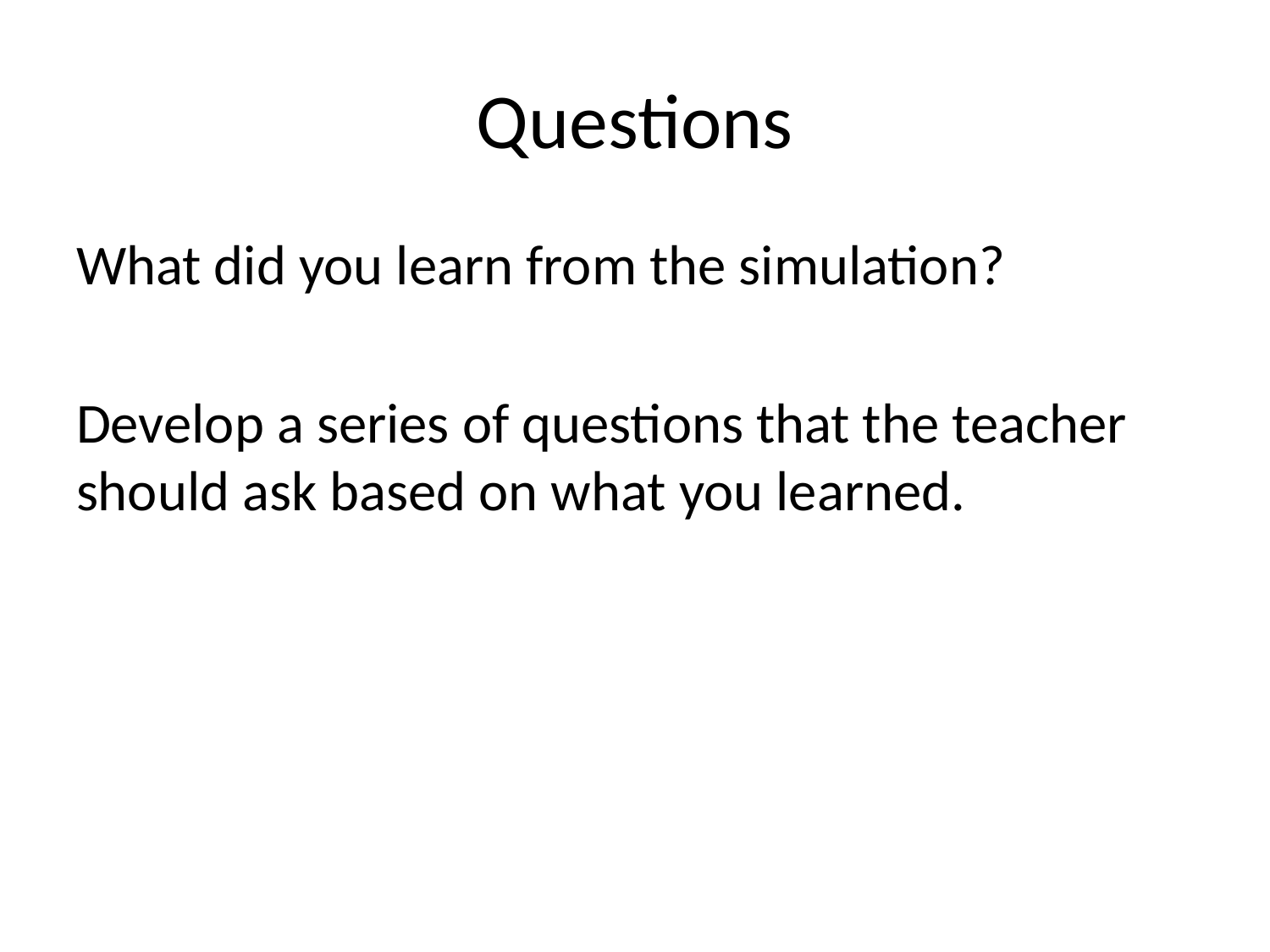

# Questions
What did you learn from the simulation?

Develop a series of questions that the teacher should ask based on what you learned.